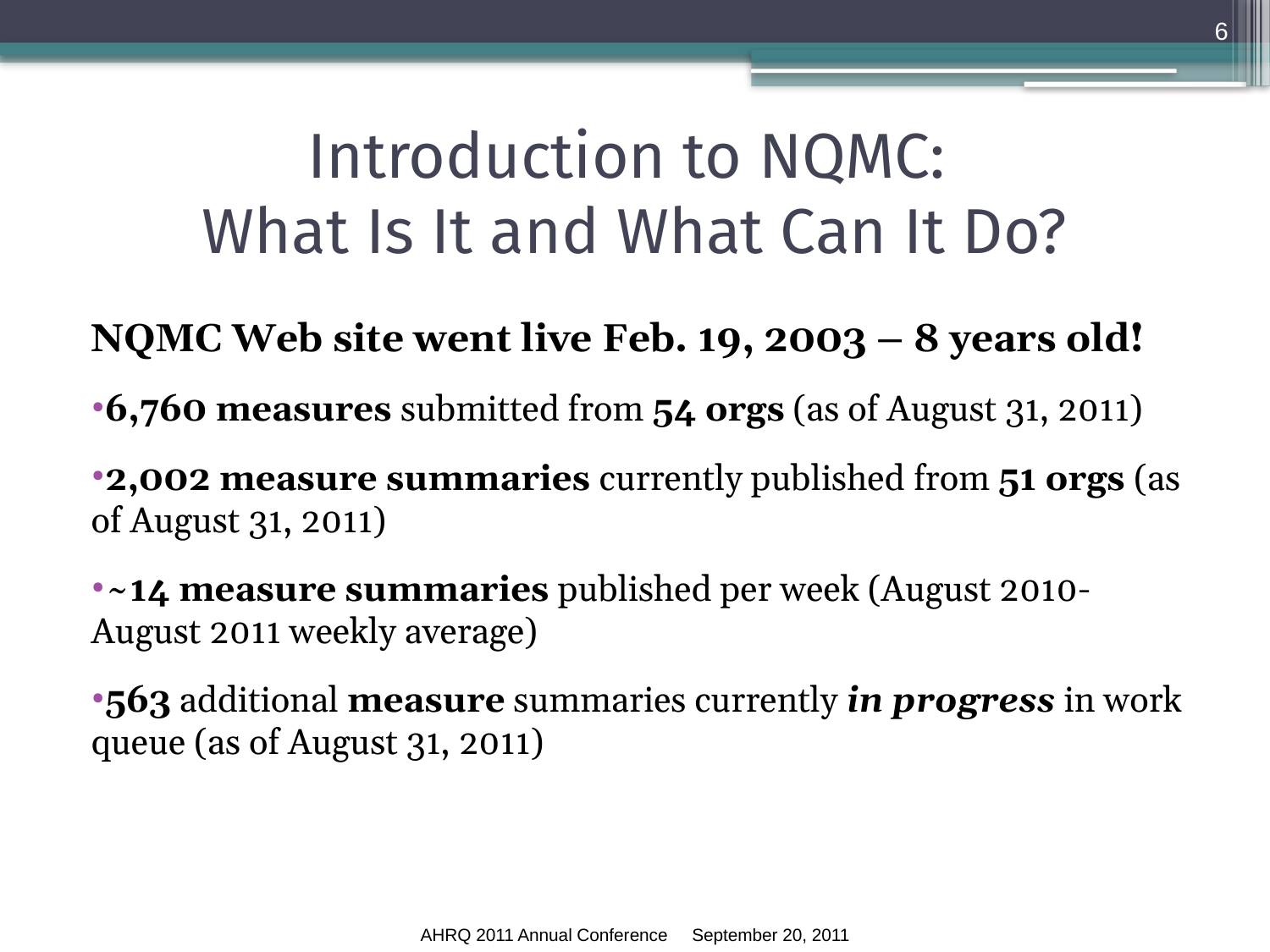

6
# Introduction to NQMC: What Is It and What Can It Do?
NQMC Web site went live Feb. 19, 2003 – 8 years old!
6,760 measures submitted from 54 orgs (as of August 31, 2011)
2,002 measure summaries currently published from 51 orgs (as of August 31, 2011)
~14 measure summaries published per week (August 2010-August 2011 weekly average)
563 additional measure summaries currently in progress in work queue (as of August 31, 2011)